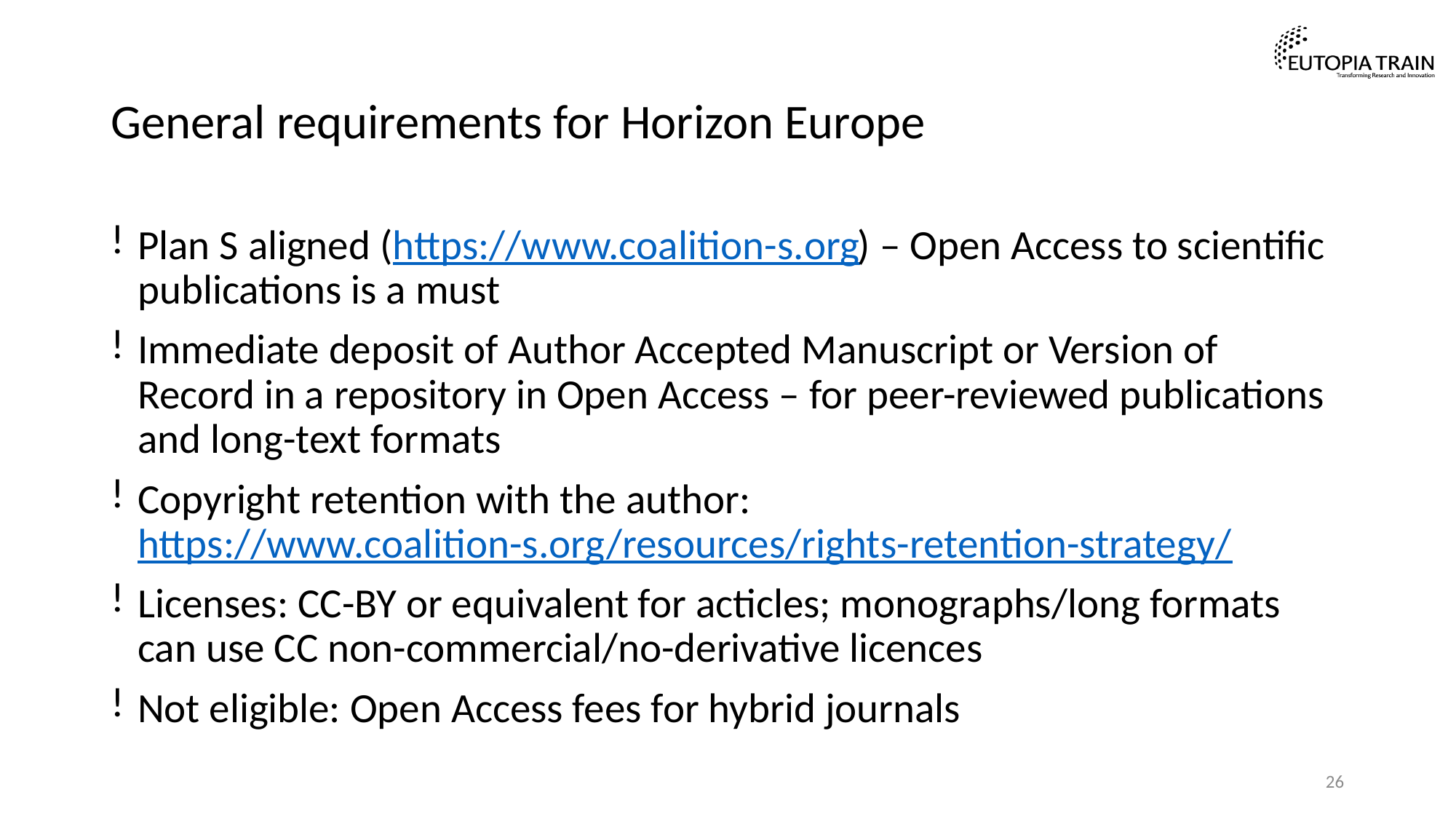

# General requirements for Horizon Europe
Plan S aligned (https://www.coalition-s.org) – Open Access to scientific publications is a must
Immediate deposit of Author Accepted Manuscript or Version of Record in a repository in Open Access – for peer-reviewed publications and long-text formats
Copyright retention with the author: https://www.coalition-s.org/resources/rights-retention-strategy/
Licenses: CC-BY or equivalent for acticles; monographs/long formats can use CC non-commercial/no-derivative licences
Not eligible: Open Access fees for hybrid journals
26